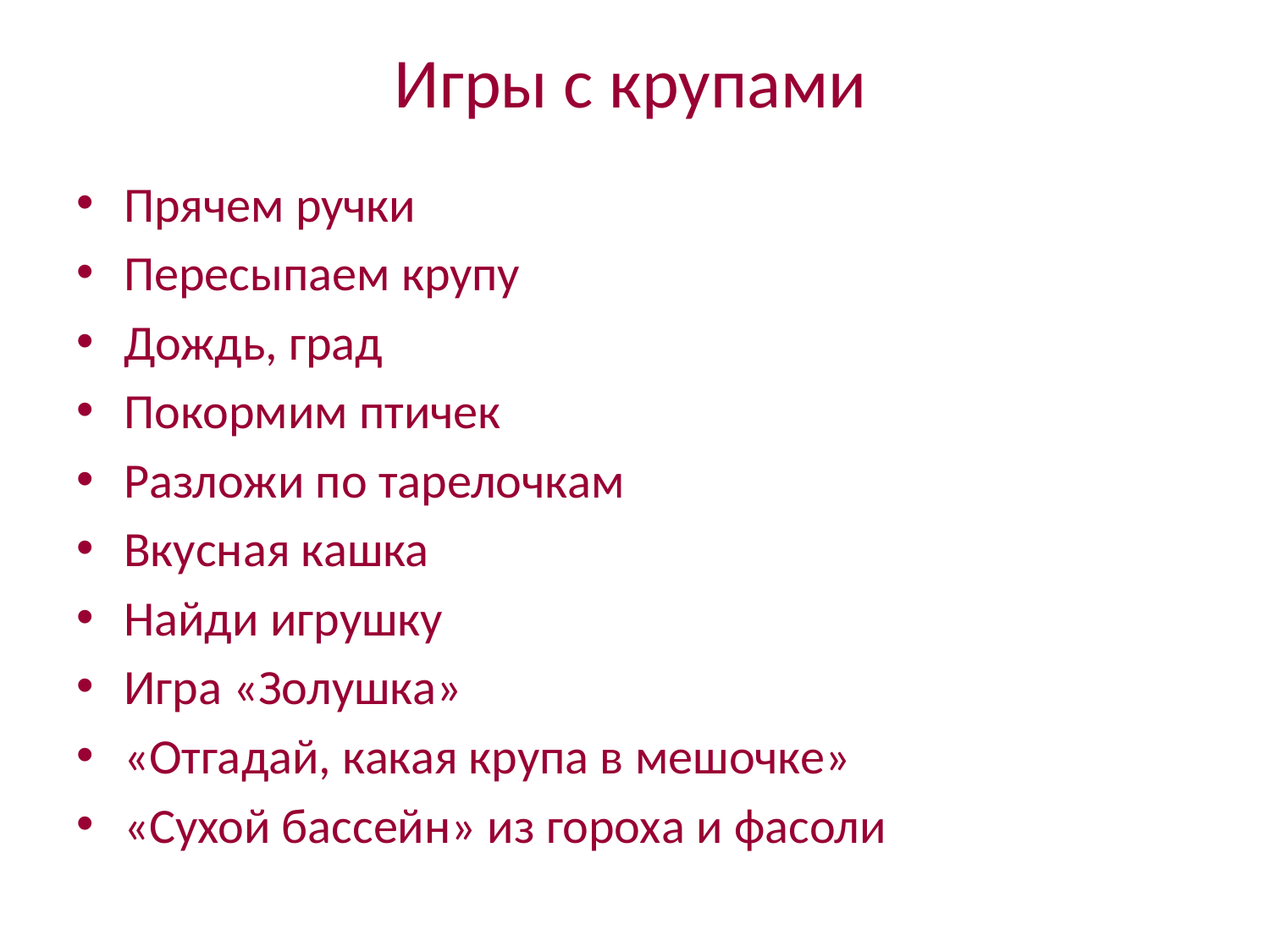

# Игры с крупами
Прячем ручки
Пересыпаем крупу
Дождь, град
Покормим птичек
Разложи по тарелочкам
Вкусная кашка
Найди игрушку
Игра «Золушка»
«Отгадай, какая крупа в мешочке»
«Сухой бассейн» из гороха и фасоли